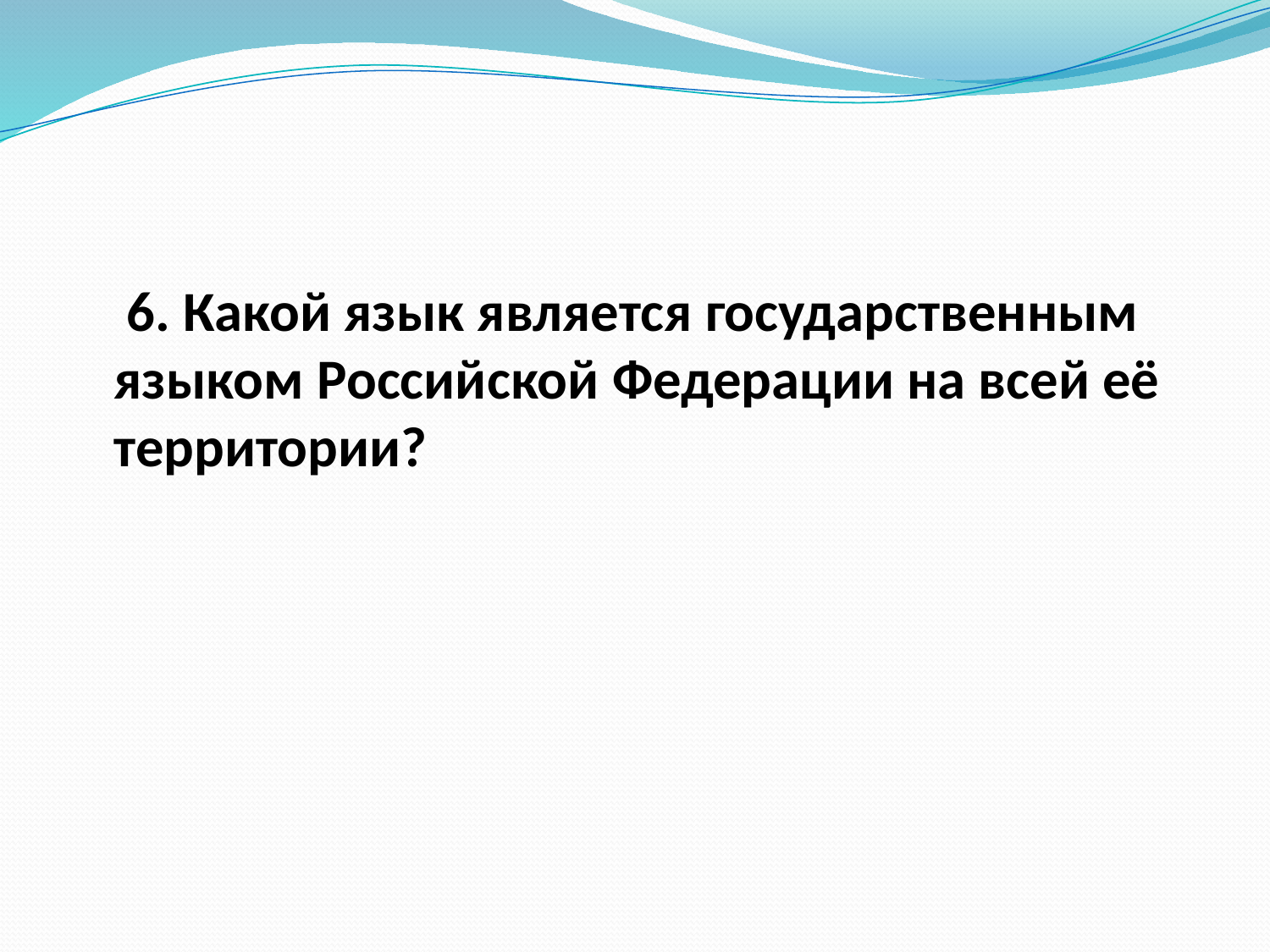

#
    6. Какой язык является государственным языком Российской Федерации на всей её территории?